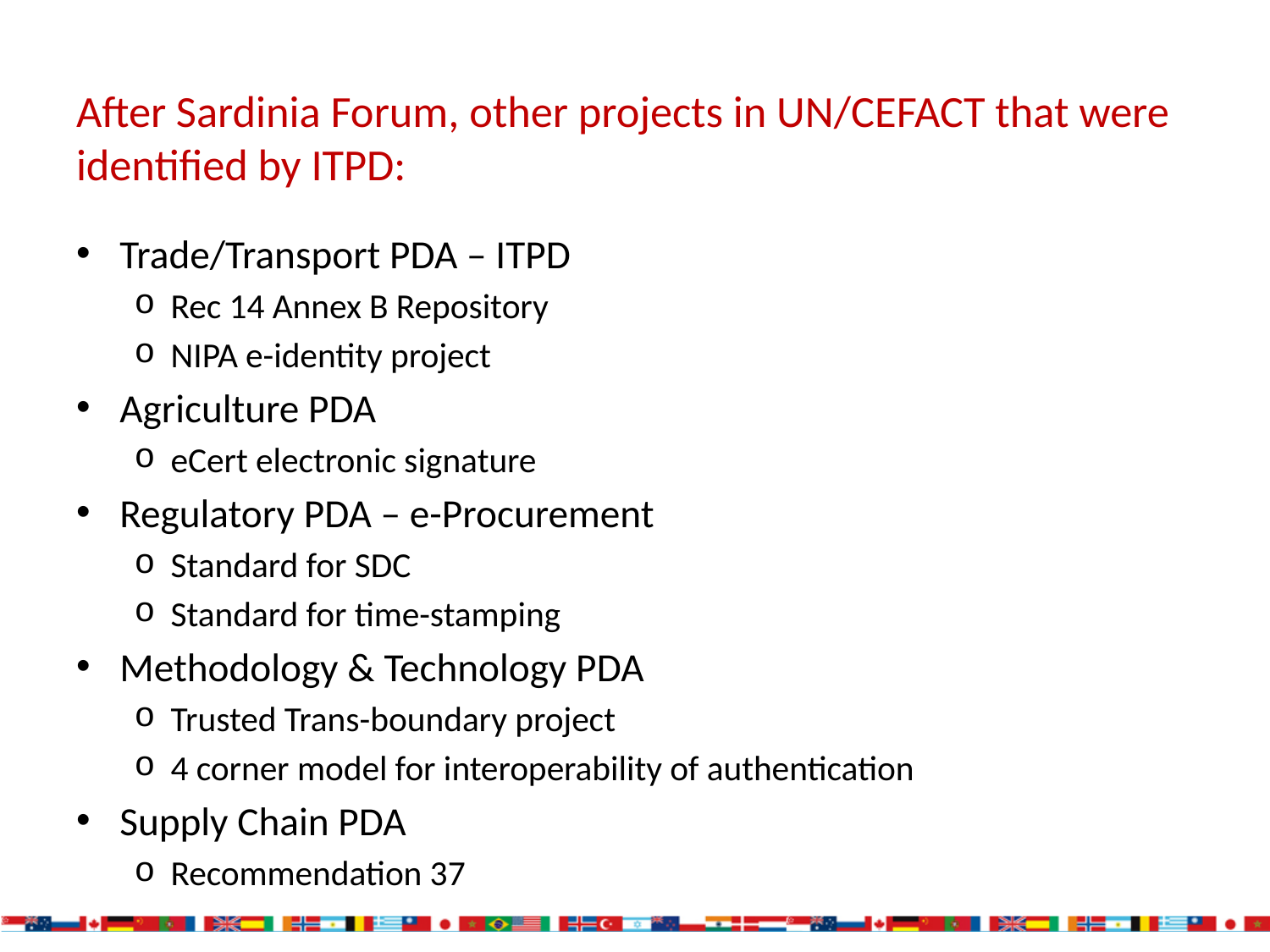

# After Sardinia Forum, other projects in UN/CEFACT that were identified by ITPD:
Trade/Transport PDA – ITPD
Rec 14 Annex B Repository
NIPA e-identity project
Agriculture PDA
eCert electronic signature
Regulatory PDA – e-Procurement
Standard for SDC
Standard for time-stamping
Methodology & Technology PDA
Trusted Trans-boundary project
4 corner model for interoperability of authentication
Supply Chain PDA
Recommendation 37